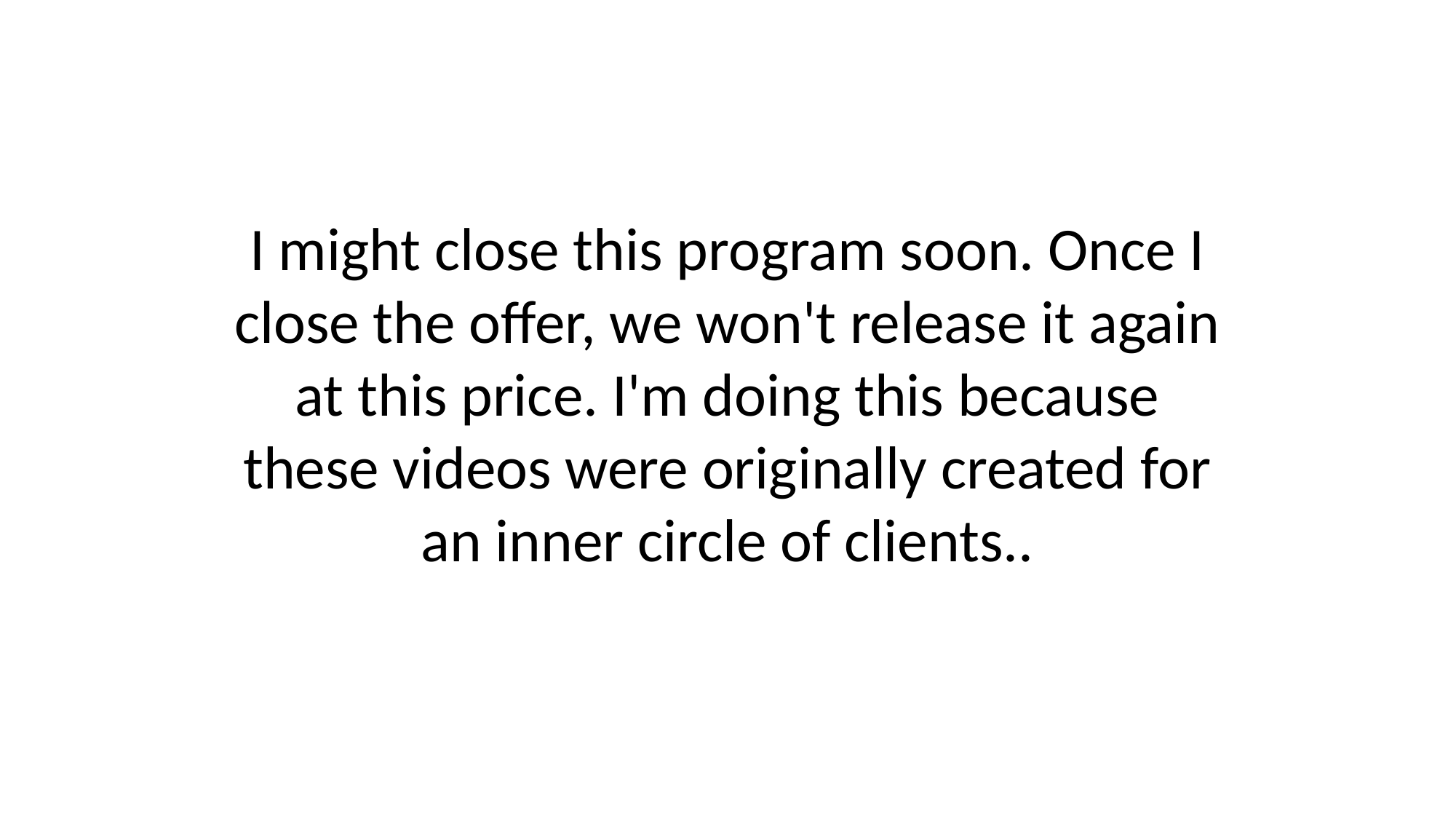

I might close this program soon. Once I close the offer, we won't release it again at this price. I'm doing this because these videos were originally created for an inner circle of clients..